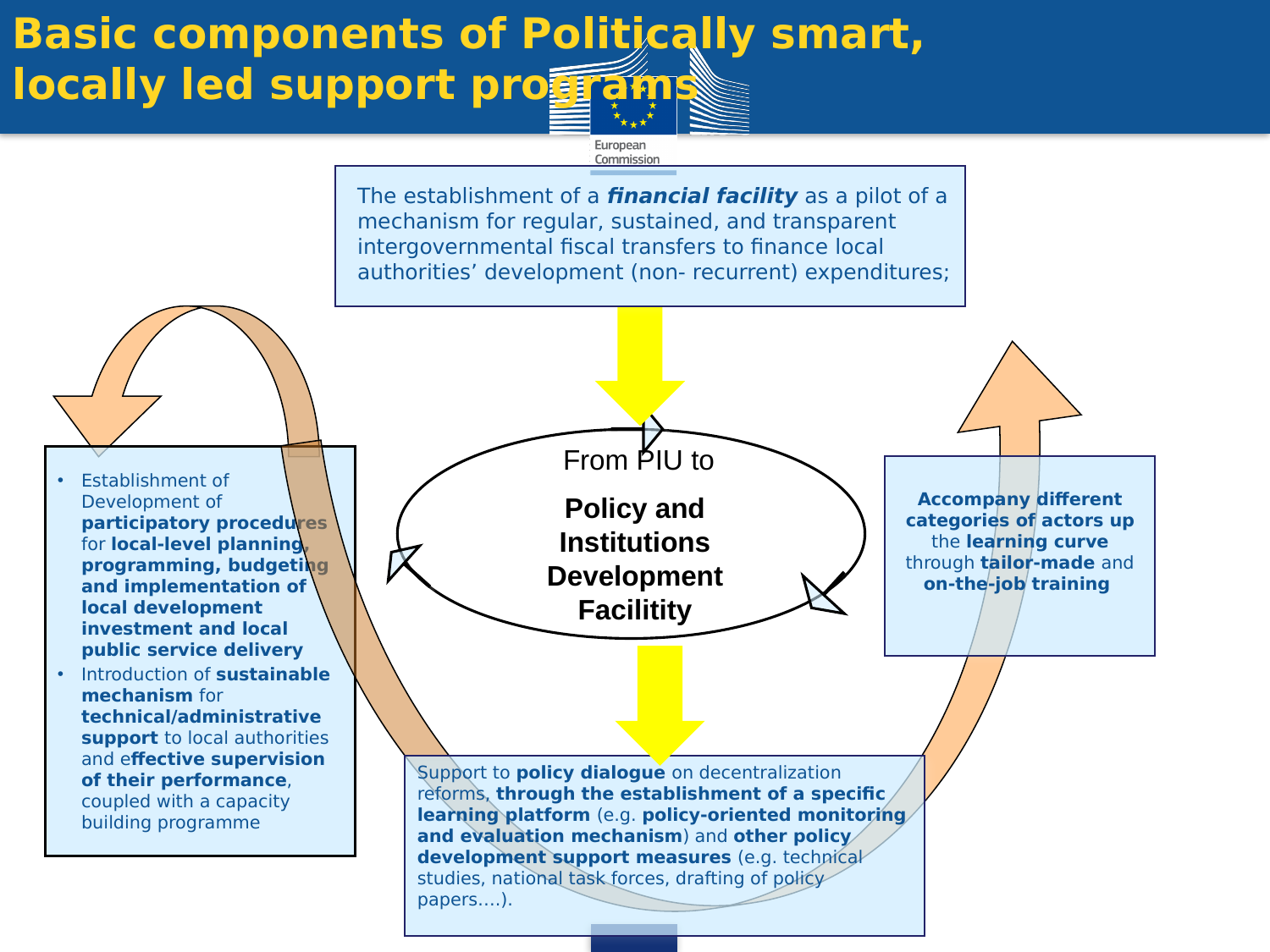

Basic components of Politically smart, locally led support programs

The establishment of a financial facility as a pilot of a mechanism for regular, sustained, and transparent intergovernmental fiscal transfers to finance local authorities’ development (non- recurrent) expenditures;

Establishment of Development of participatory procedures for local-level planning, programming, budgeting and implementation of local development investment and local public service delivery
Introduction of sustainable mechanism for technical/administrative support to local authorities and effective supervision of their performance, coupled with a capacity building programme

Accompany different categories of actors up the learning curve through tailor-made and on-the-job training

  From PIU to
Policy and Institutions Development Facilitity

Support to policy dialogue on decentralization reforms, through the establishment of a specific learning platform (e.g. policy-oriented monitoring and evaluation mechanism) and other policy development support measures (e.g. technical studies, national task forces, drafting of policy papers….).